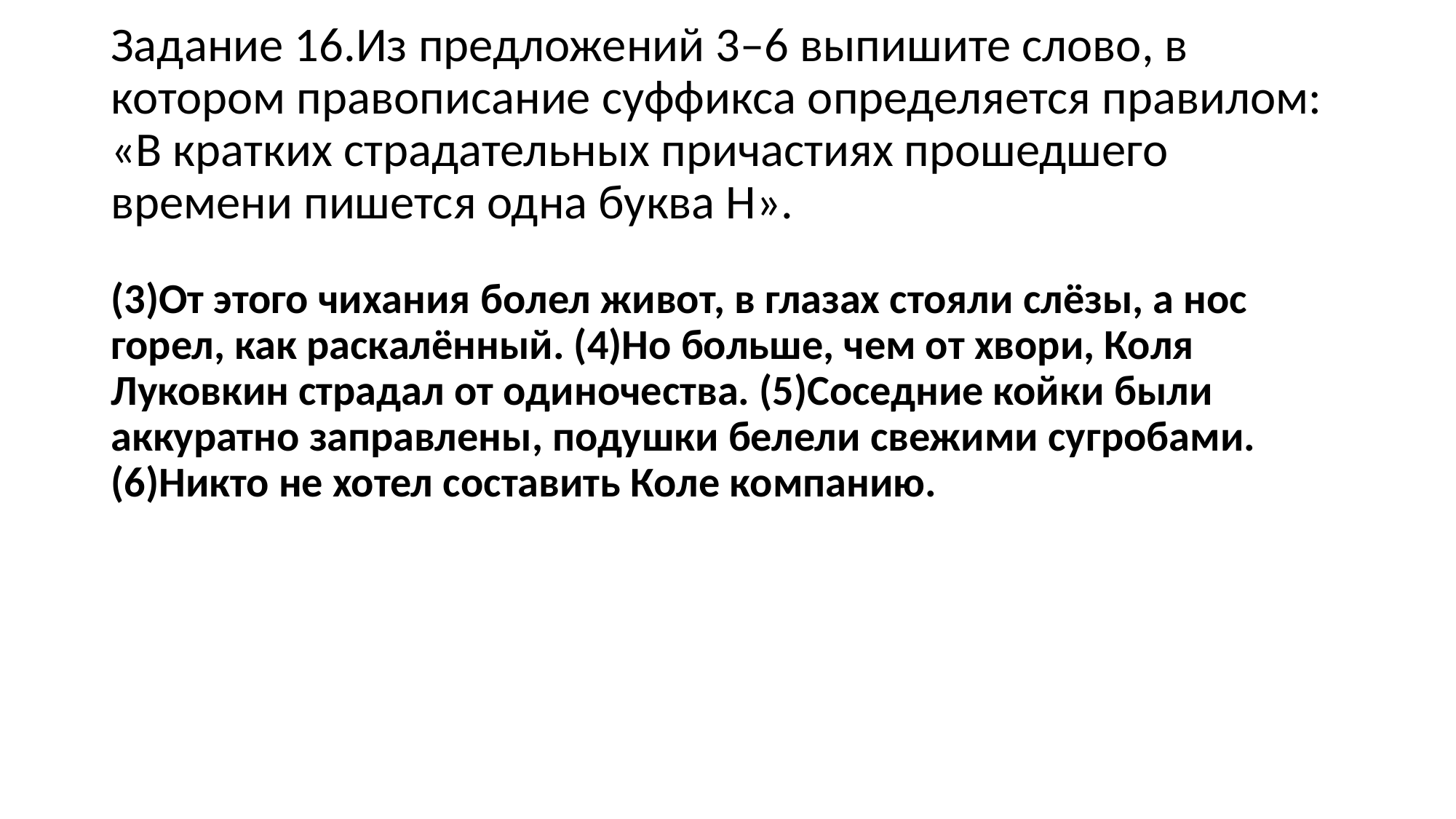

# Задание 16.Из предложений 3–6 выпишите слово, в котором правописание суффикса определяется правилом: «В кратких страдательных причастиях прошедшего времени пишется одна буква Н».
(3)От этого чихания болел живот, в глазах стояли слёзы, а нос горел, как раскалённый. (4)Но больше, чем от хвори, Коля Луковкин страдал от одиночества. (5)Соседние койки были аккуратно заправлены, подушки белели свежими сугробами. (6)Никто не хотел составить Коле компанию.